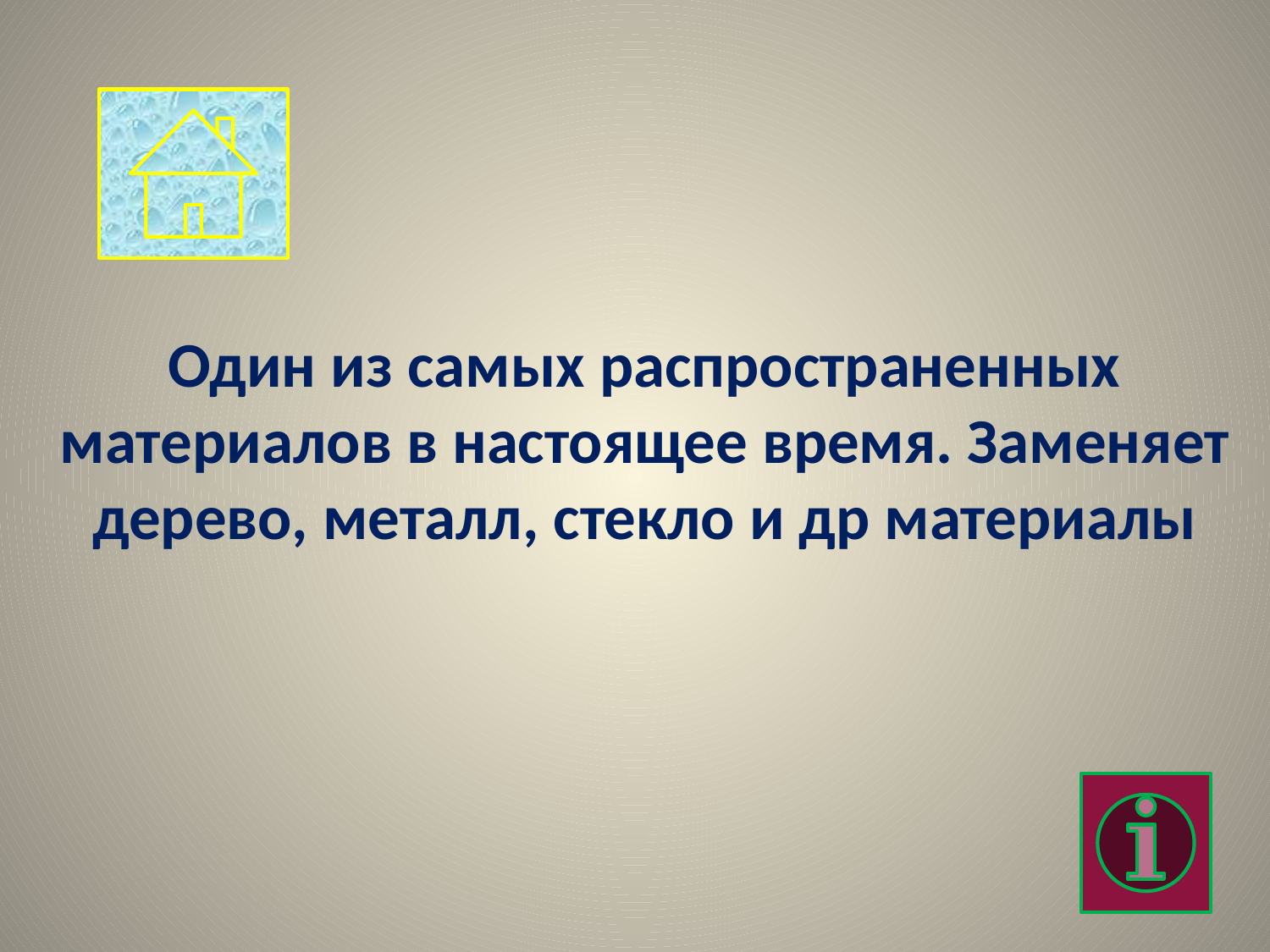

Один из самых распространенных
материалов в настоящее время. Заменяет
дерево, металл, стекло и др материалы